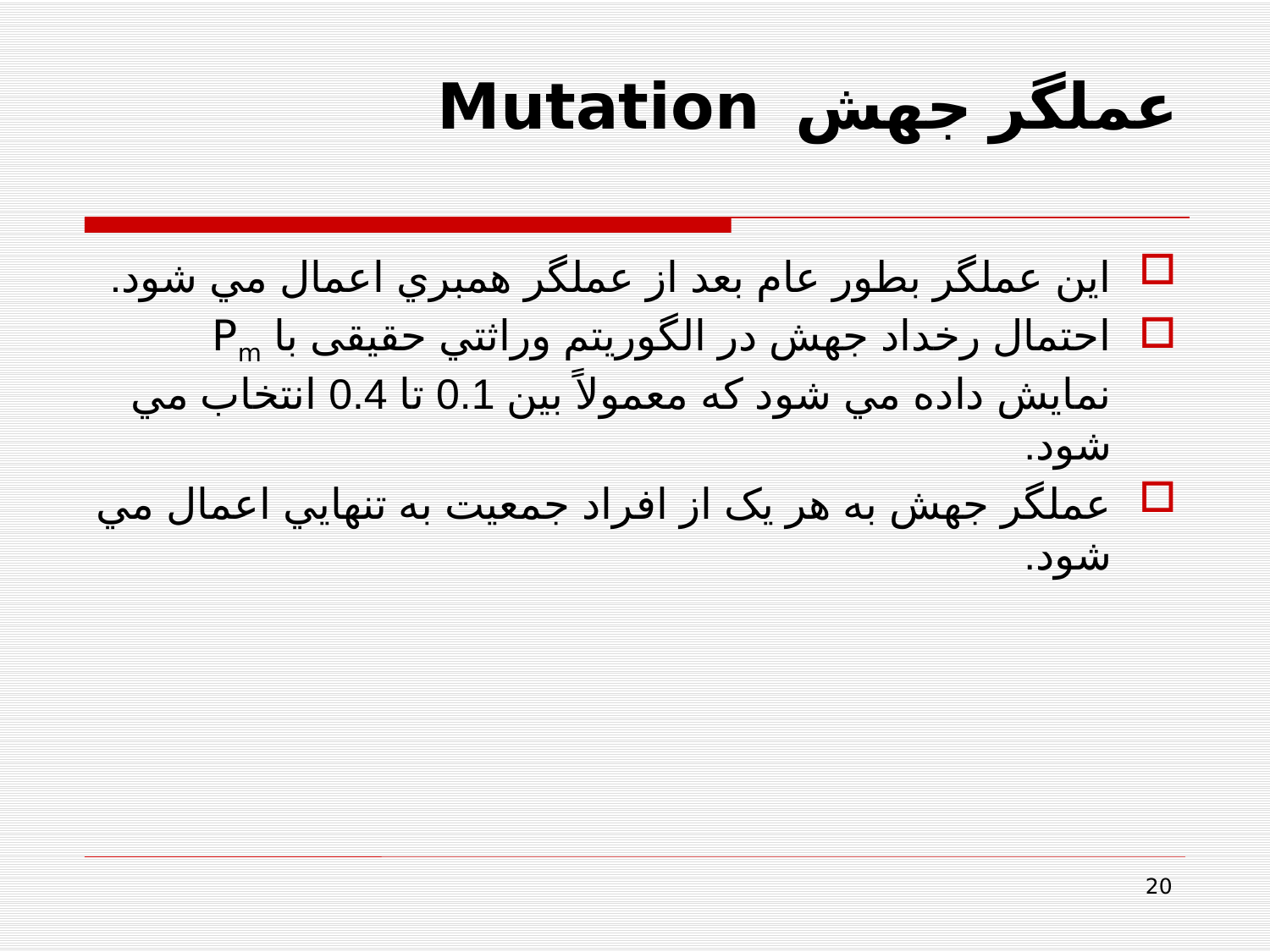

# عملگر جهش  Mutation

اين عملگر بطور عام بعد از عملگر همبري اعمال مي شود.
احتمال رخداد جهش در الگوريتم وراثتي حقیقی با Pm نمايش داده مي شود که معمولاً بين 0.1 تا 0.4 انتخاب مي شود.
عملگر جهش به هر يک از افراد جمعيت به تنهايي اعمال مي شود.
20